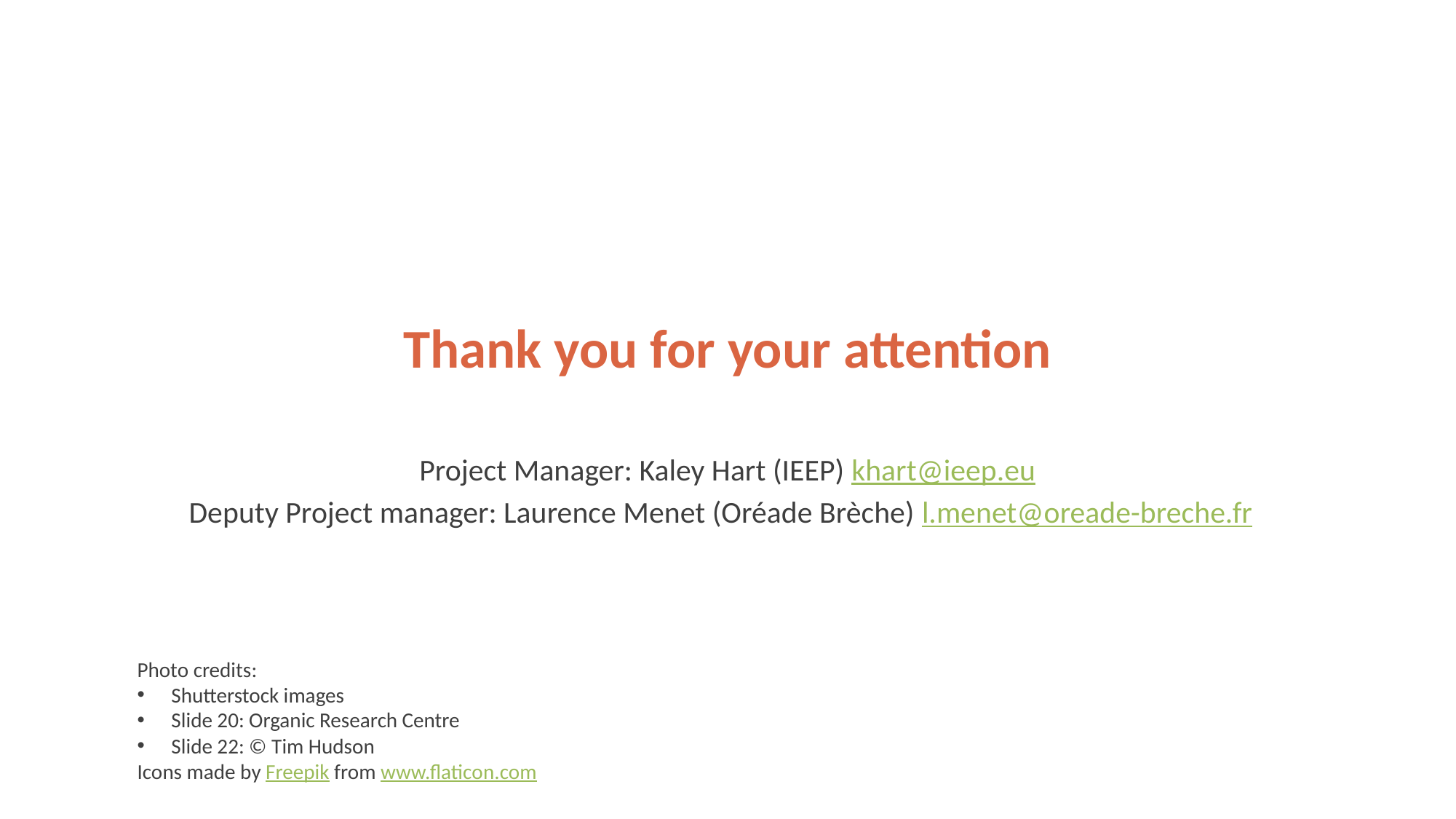

# Thank you for your attention
Project Manager: Kaley Hart (IEEP) khart@ieep.eu
Deputy Project manager: Laurence Menet (Oréade Brèche) l.menet@oreade-breche.fr

Photo credits:
Shutterstock images
Slide 20: Organic Research Centre
Slide 22: © Tim Hudson
Icons made by Freepik from www.flaticon.com